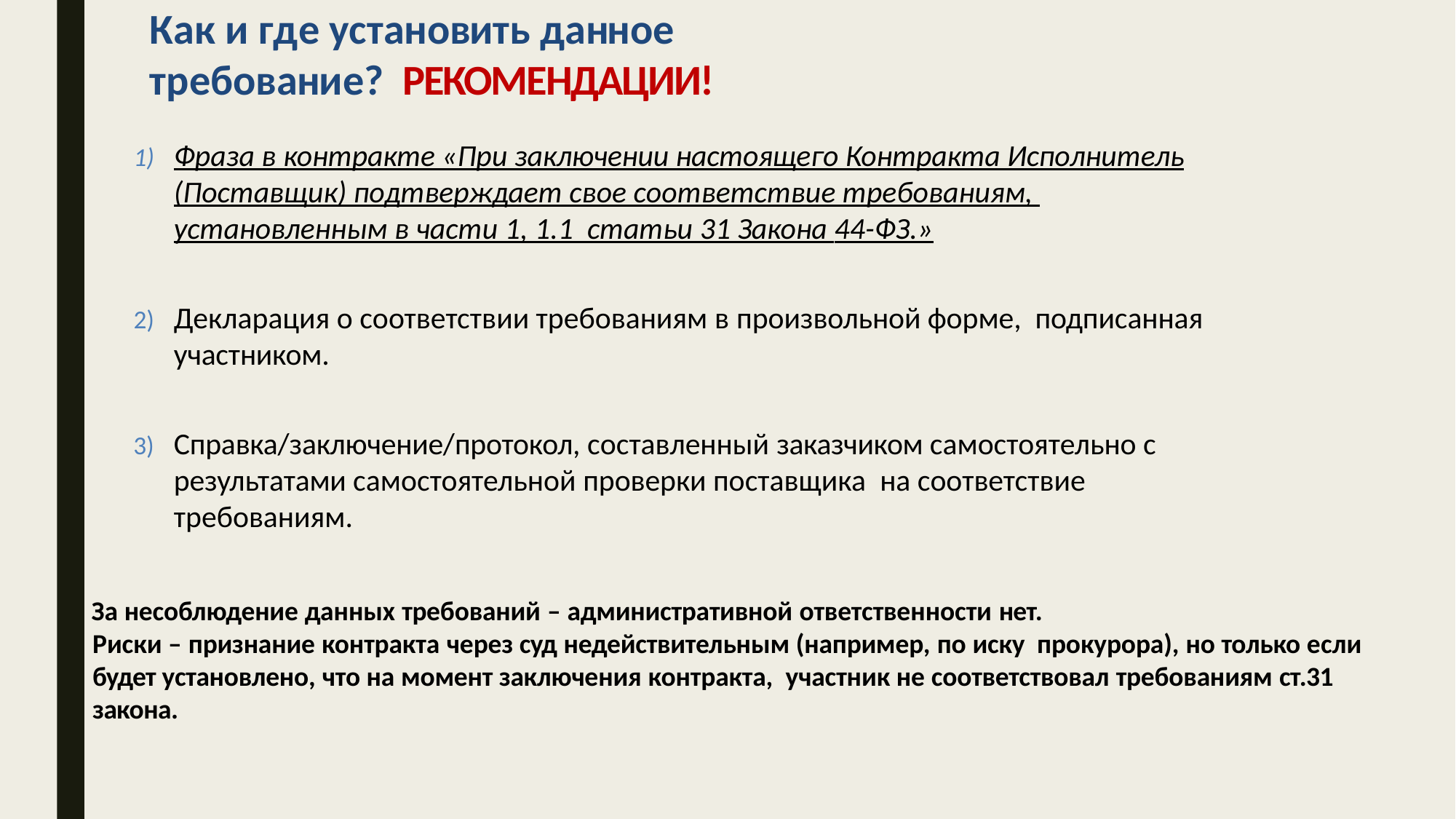

Как и где установить данное требование?  РЕКОМЕНДАЦИИ!
Фраза в контракте «При заключении настоящего Контракта Исполнитель (Поставщик) подтверждает свое соответствие требованиям,  установленным в части 1, 1.1  статьи 31 Закона 44-ФЗ.»

Декларация о соответствии требованиям в произвольной форме,  подписанная участником.

Справка/заключение/протокол, составленный заказчиком самостоятельно с результатами самостоятельной проверки поставщика  на соответствие требованиям.

За несоблюдение данных требований – административной ответственности нет.
Риски – признание контракта через суд недействительным (например, по иску  прокурора), но только если будет установлено, что на момент заключения контракта,  участник не соответствовал требованиям ст.31 закона.